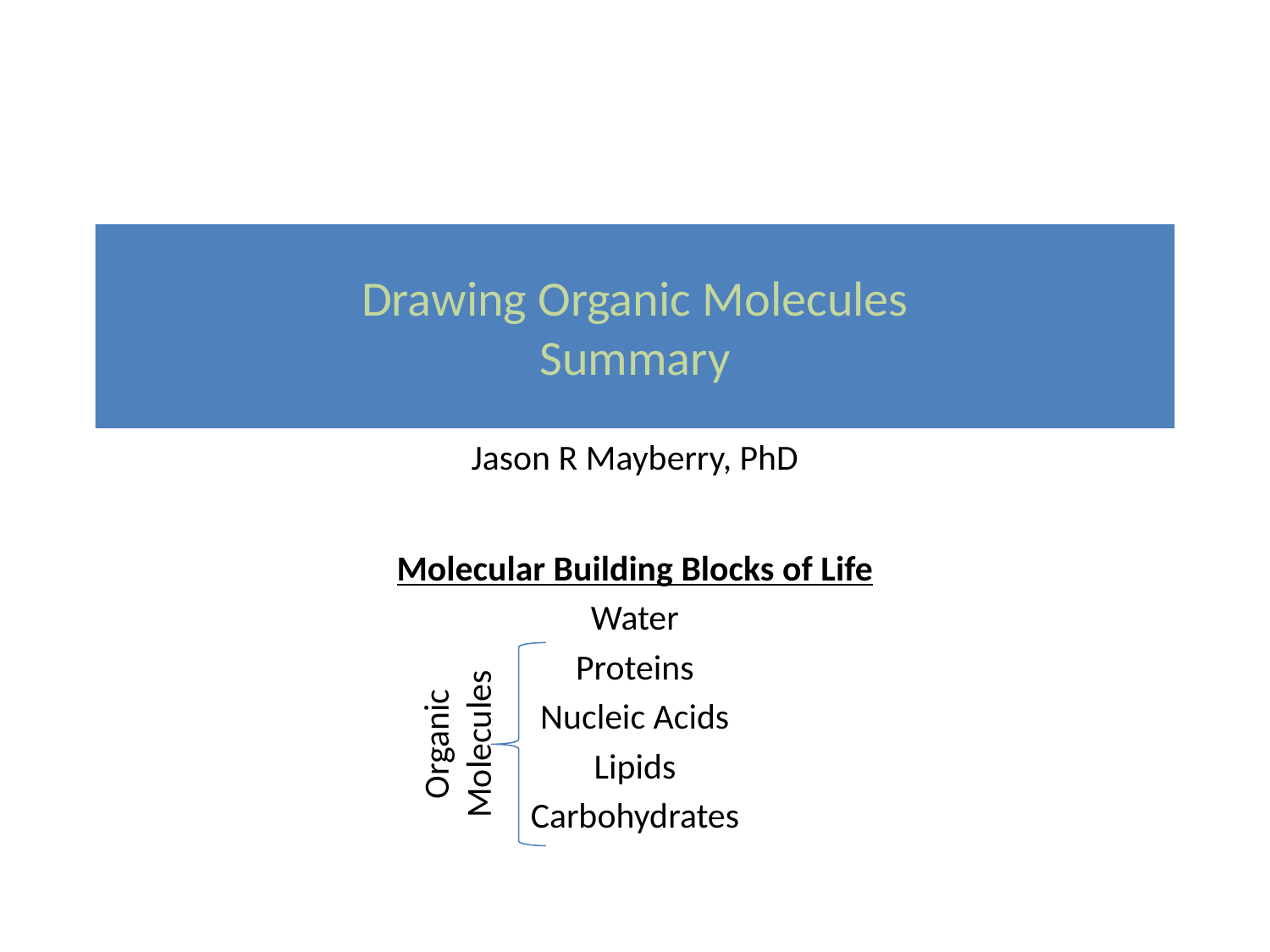

# Drawing Organic Molecules Summary
Jason R Mayberry, PhD
Molecular Building Blocks of Life
Water
Proteins
Nucleic Acids
Lipids
Carbohydrates

Organic Molecules